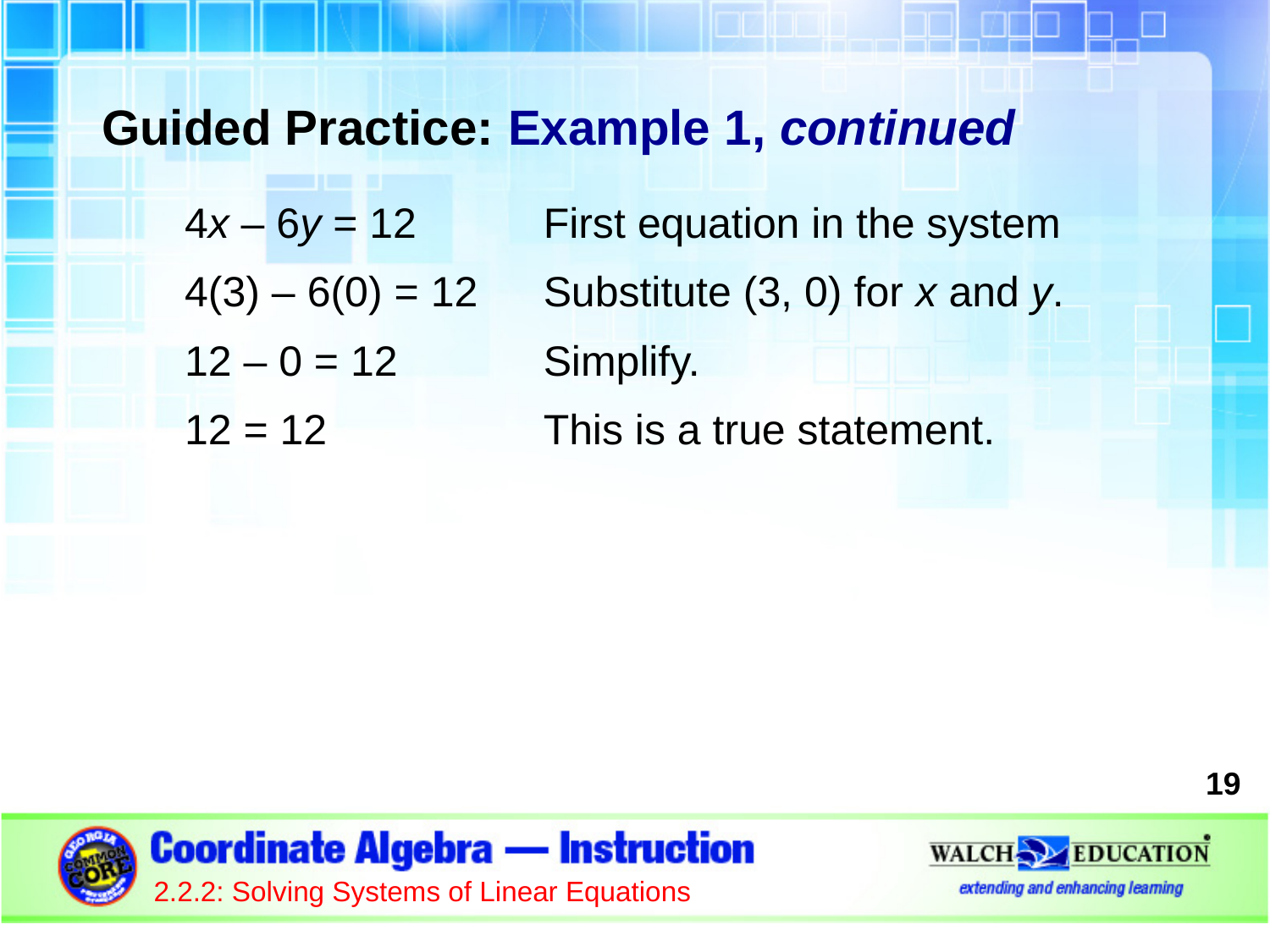

Guided Practice: Example 1, continued

| 4x – 6y = 12 | First equation in the system |
| --- | --- |
| 4(3) – 6(0) = 12 | Substitute (3, 0) for x and y. |
| 12 – 0 = 12 | Simplify. |
| 12 = 12 | This is a true statement. |
19
2.2.2: Solving Systems of Linear Equations